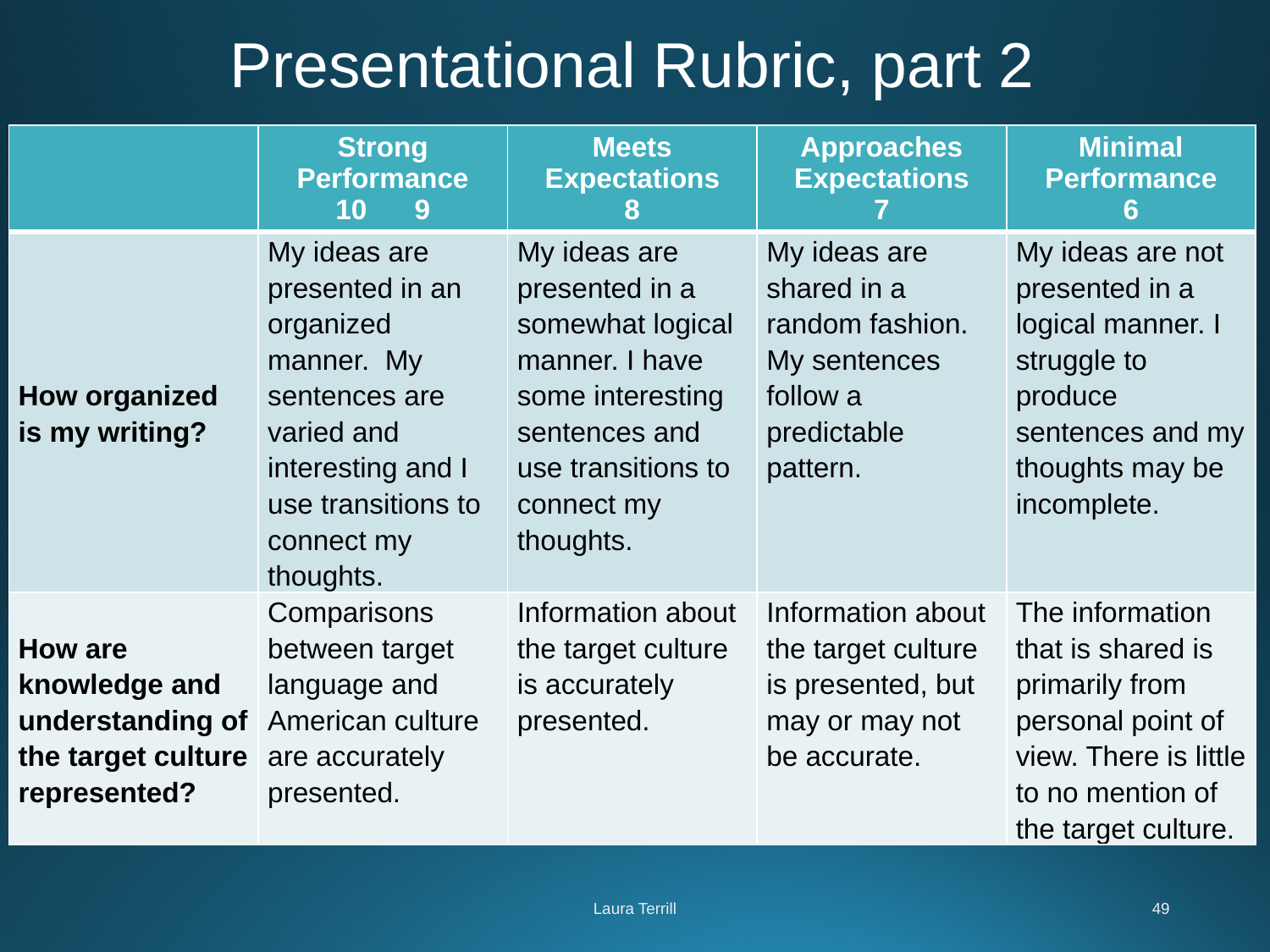

# Presentational Rubric, part 2
|  | Strong Performance 9 | Meets Expectations 8 | Approaches Expectations 7 | Minimal Performance 6 |
| --- | --- | --- | --- | --- |
| How organized is my writing? | My ideas are presented in an organized manner. My sentences are varied and interesting and I use transitions to connect my thoughts. | My ideas are presented in a somewhat logical manner. I have some interesting sentences and use transitions to connect my thoughts. | My ideas are shared in a random fashion. My sentences follow a predictable pattern. | My ideas are not presented in a logical manner. I struggle to produce sentences and my thoughts may be incomplete. |
| How are knowledge and understanding of the target culture represented? | Comparisons between target language and American culture are accurately presented. | Information about the target culture is accurately presented. | Information about the target culture is presented, but may or may not be accurate. | The information that is shared is primarily from personal point of view. There is little to no mention of the target culture. |
Laura Terrill
49